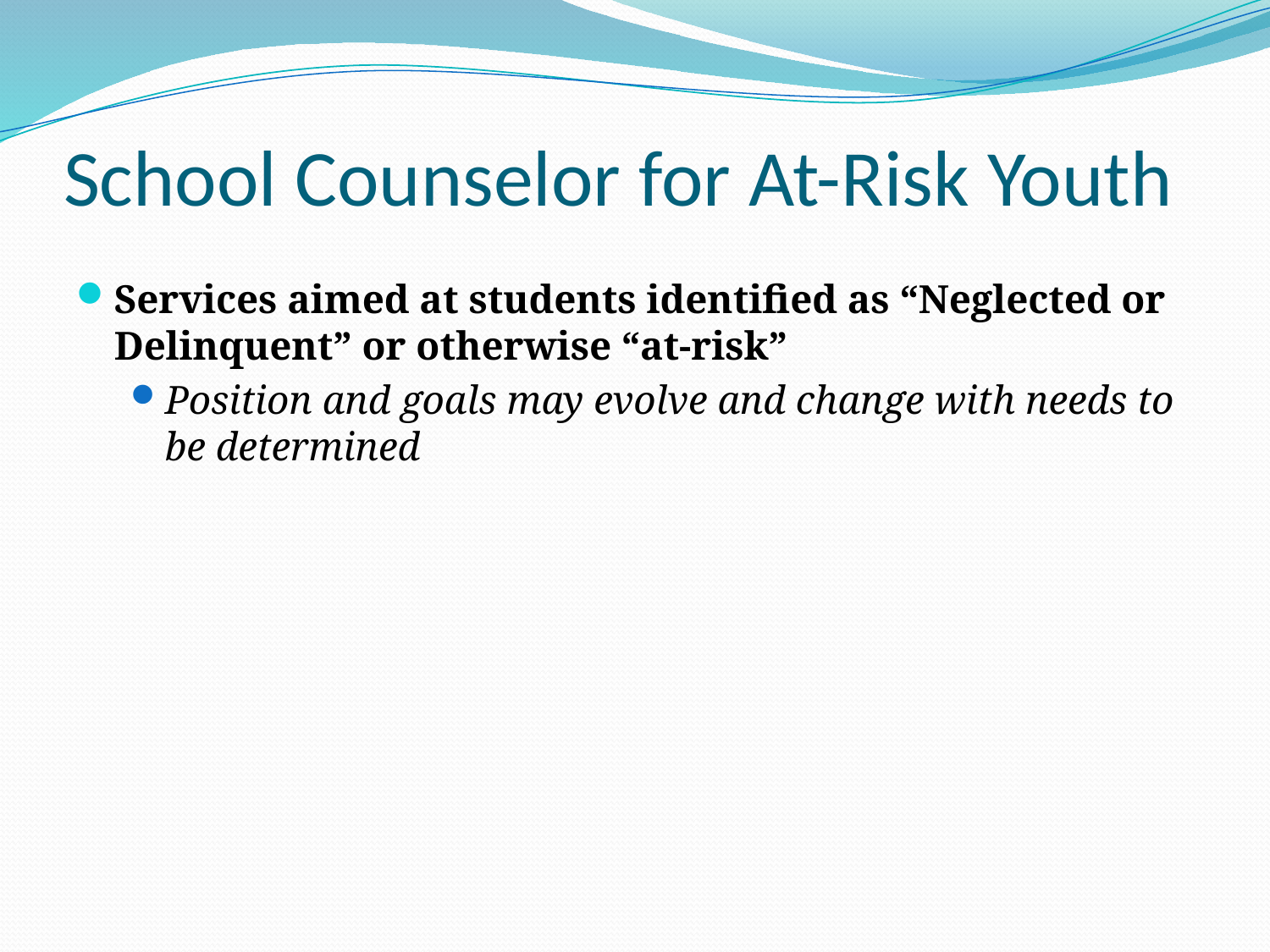

# School Counselor for At-Risk Youth
Services aimed at students identified as “Neglected or Delinquent” or otherwise “at-risk”
Position and goals may evolve and change with needs to be determined